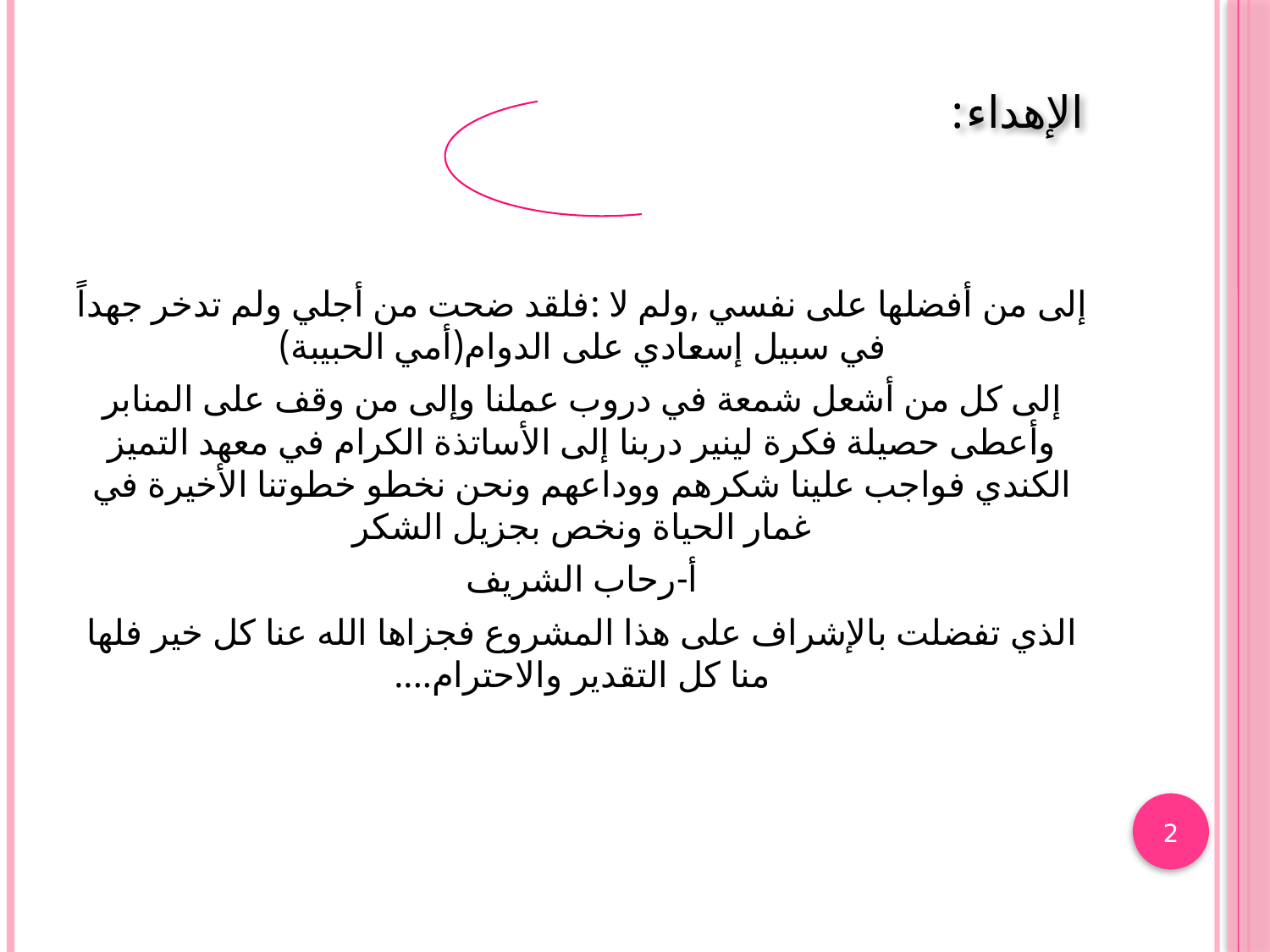

# الإهداء:

إلى من أفضلها على نفسي ,ولم لا :فلقد ضحت من أجلي ولم تدخر جهداً في سبيل إسعادي على الدوام(أمي الحبيبة)
إلى كل من أشعل شمعة في دروب عملنا وإلى من وقف على المنابر وأعطى حصيلة فكرة لينير دربنا إلى الأساتذة الكرام في معهد التميز الكندي فواجب علينا شكرهم ووداعهم ونحن نخطو خطوتنا الأخيرة في غمار الحياة ونخص بجزيل الشكر
أ-رحاب الشريف
الذي تفضلت بالإشراف على هذا المشروع فجزاها الله عنا كل خير فلها منا كل التقدير والاحترام....
2